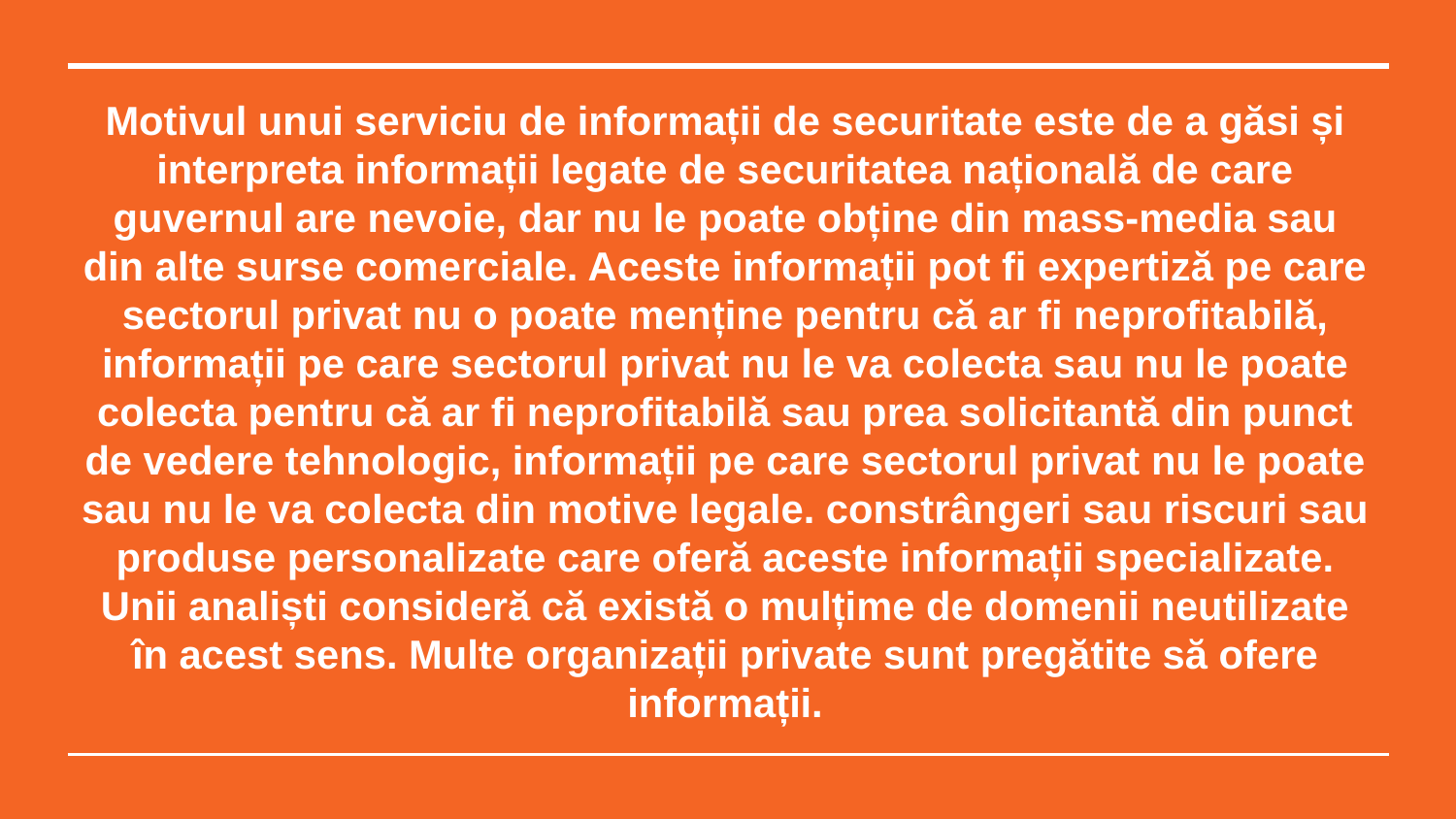

# Motivul unui serviciu de informații de securitate este de a găsi și interpreta informații legate de securitatea națională de care guvernul are nevoie, dar nu le poate obține din mass-media sau din alte surse comerciale. Aceste informații pot fi expertiză pe care sectorul privat nu o poate menține pentru că ar fi neprofitabilă, informații pe care sectorul privat nu le va colecta sau nu le poate colecta pentru că ar fi neprofitabilă sau prea solicitantă din punct de vedere tehnologic, informații pe care sectorul privat nu le poate sau nu le va colecta din motive legale. constrângeri sau riscuri sau produse personalizate care oferă aceste informații specializate. Unii analiști consideră că există o mulțime de domenii neutilizate în acest sens. Multe organizații private sunt pregătite să ofere informații.